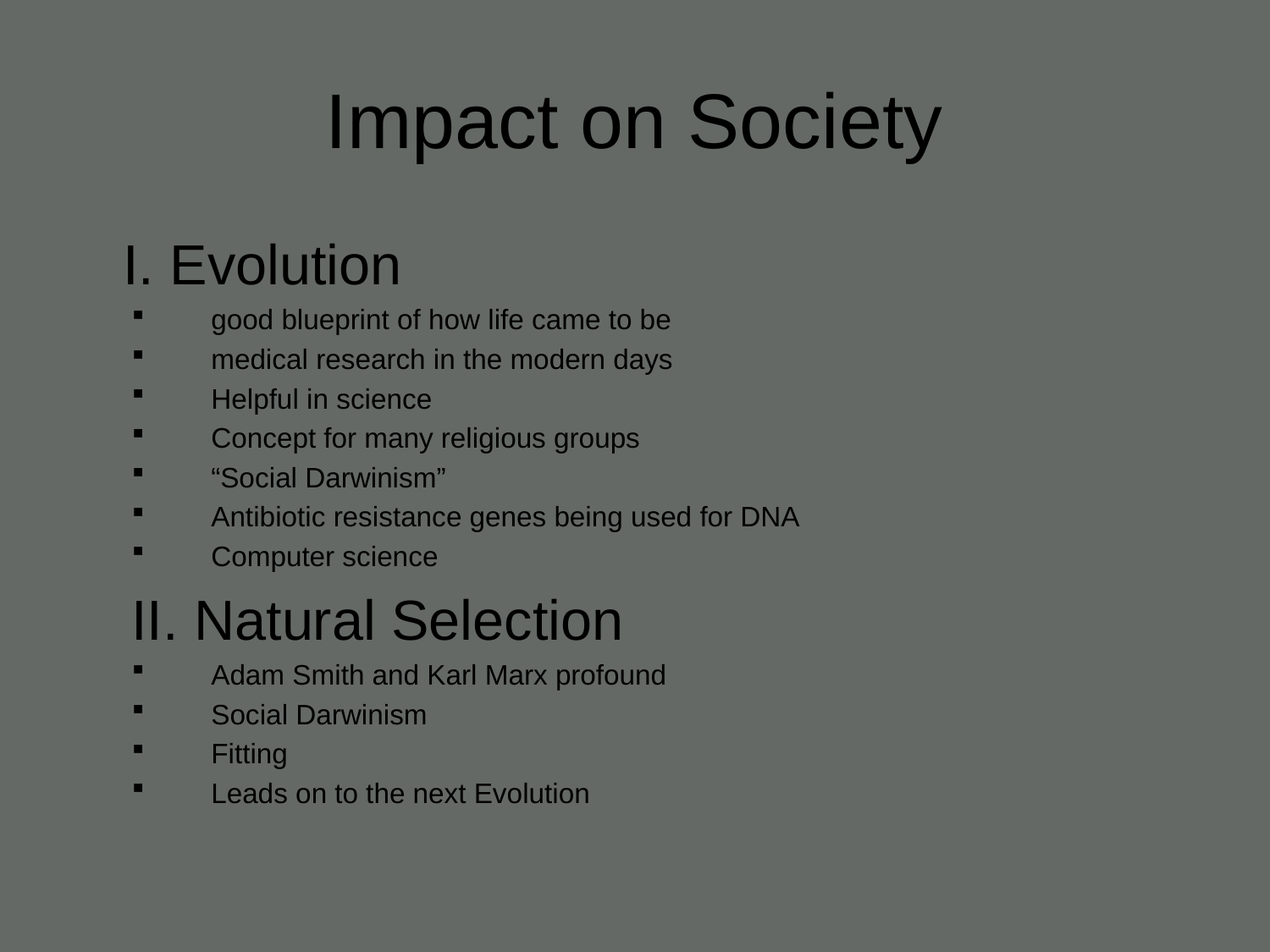

# Impact on Society
   I. Evolution
good blueprint of how life came to be
medical research in the modern days
Helpful in science
Concept for many religious groups
“Social Darwinism”
Antibiotic resistance genes being used for DNA
Computer science
II. Natural Selection
Adam Smith and Karl Marx profound
Social Darwinism
Fitting
Leads on to the next Evolution